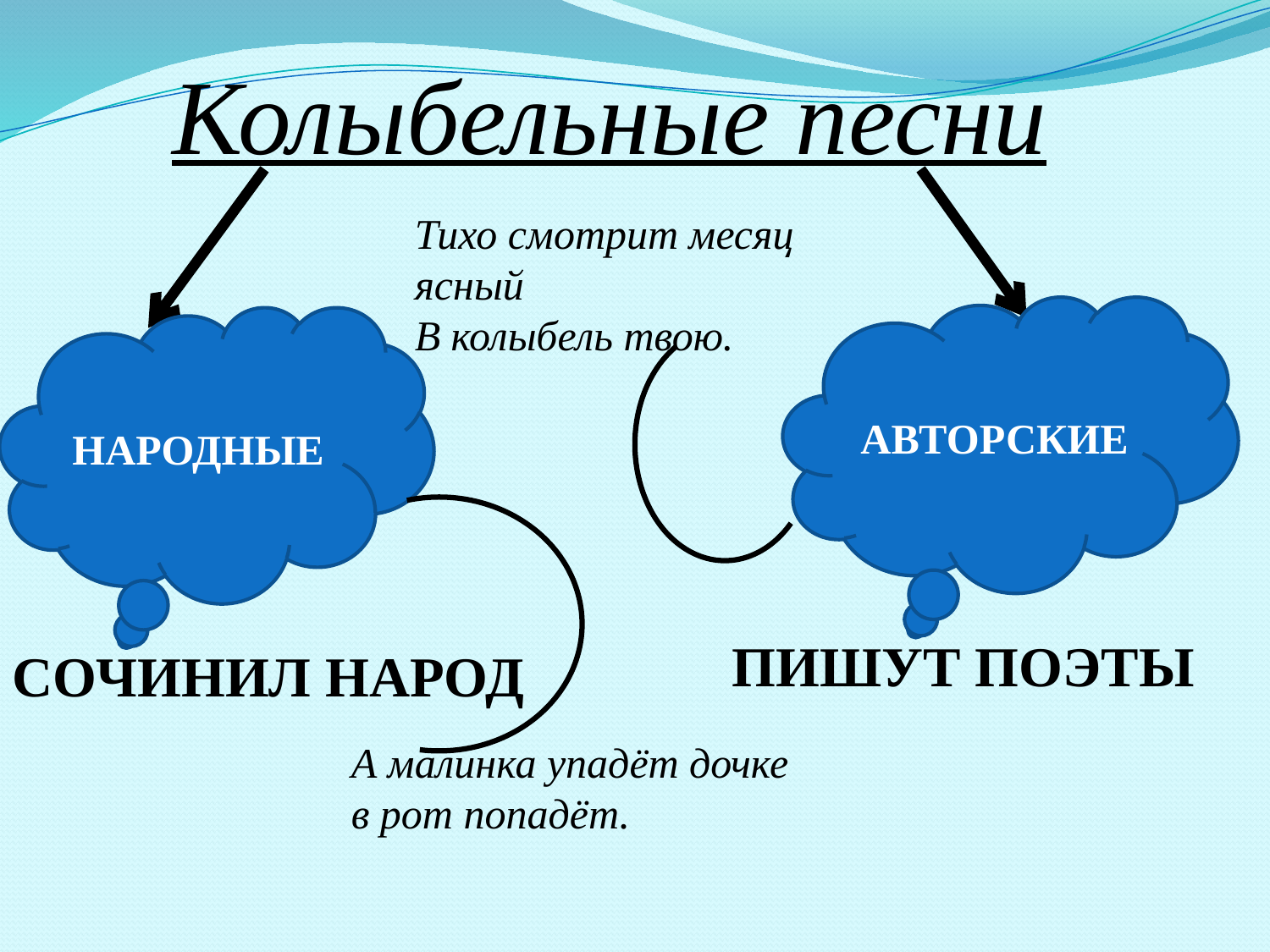

Колыбельные песни
Тихо смотрит месяц ясный
В колыбель твою.
АВТОРСКИЕ
НАРОДНЫЕ

ПИШУТ ПОЭТЫ
СОЧИНИЛ НАРОД
А малинка упадёт дочке в рот попадёт.